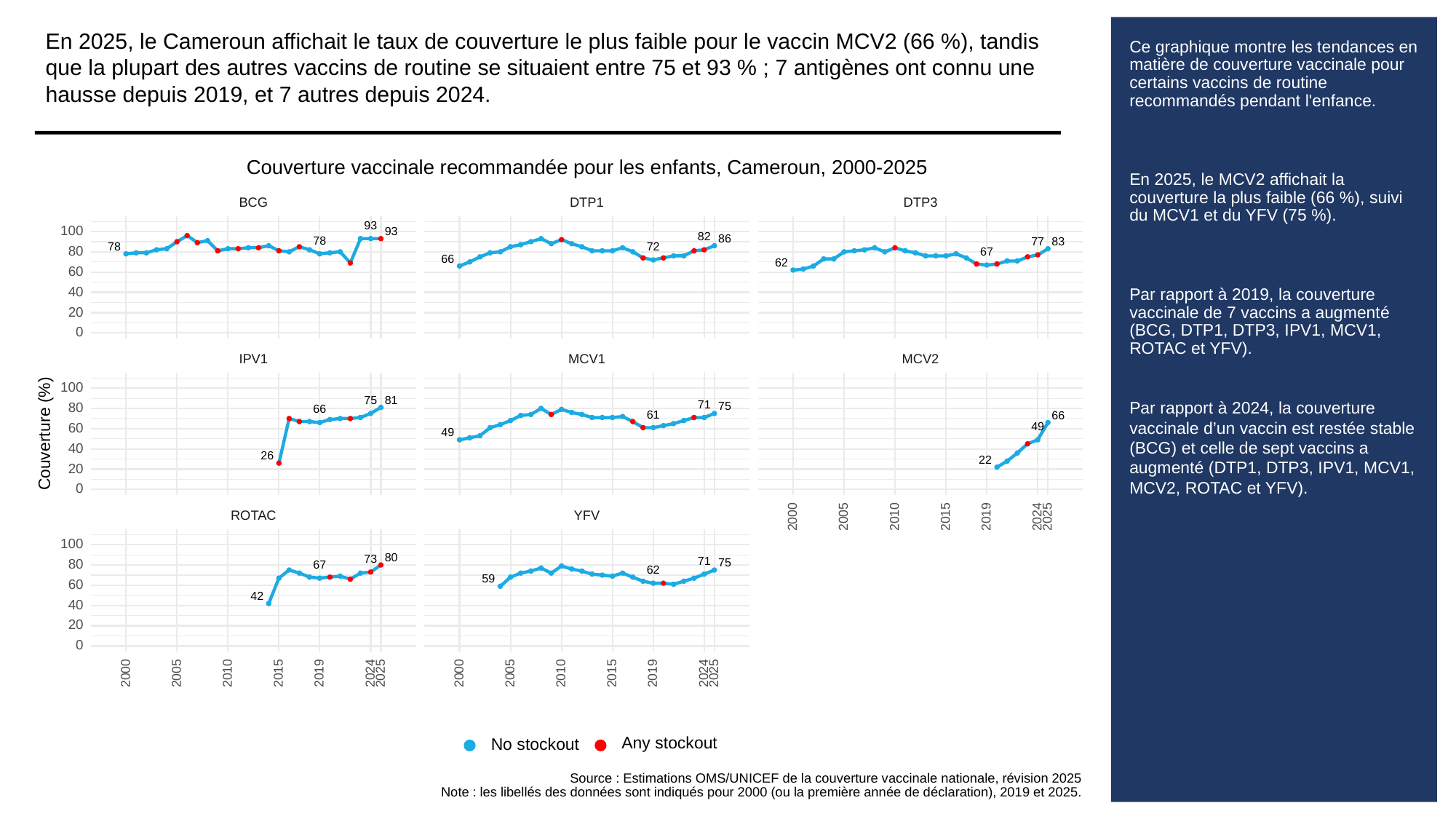

En 2025, le Cameroun affichait le taux de couverture le plus faible pour le vaccin MCV2 (66 %), tandis que la plupart des autres vaccins de routine se situaient entre 75 et 93 % ; 7 antigènes ont connu une hausse depuis 2019, et 7 autres depuis 2024.
# Ce graphique montre les tendances en matière de couverture vaccinale pour certains vaccins de routine recommandés pendant l'enfance.

En 2025, le MCV2 affichait la couverture la plus faible (66 %), suivi du MCV1 et du YFV (75 %).

Par rapport à 2019, la couverture vaccinale de 7 vaccins a augmenté (BCG, DTP1, DTP3, IPV1, MCV1, ROTAC et YFV).

Par rapport à 2024, la couverture vaccinale d’un vaccin est restée stable (BCG) et celle de sept vaccins a augmenté (DTP1, DTP3, IPV1, MCV1, MCV2, ROTAC et YFV).

Couverture vaccinale recommandée pour les enfants, Cameroun, 2000-2025
BCG
DTP3
DTP1

93
100
93

82

86

78

83
77

78
72

80

67

66

62

60

40

20

0

MCV1
MCV2
IPV1

100

81
75

71
75
80

66

61

66

49

60

Couverture (%)

49

40

26
22

20

0

ROTAC
YFV
2000
2005
2010
2015
2019
2024
2025

100

80

73
71
75
80
67

62

59

60

42

40

20

0

2000
2005
2010
2015
2019
2024
2025
2000
2005
2010
2015
2019
2024
2025
Any stockout
No stockout

Source : Estimations OMS/UNICEF de la couverture vaccinale nationale, révision 2025
Note : les libellés des données sont indiqués pour 2000 (ou la première année de déclaration), 2019 et 2025.